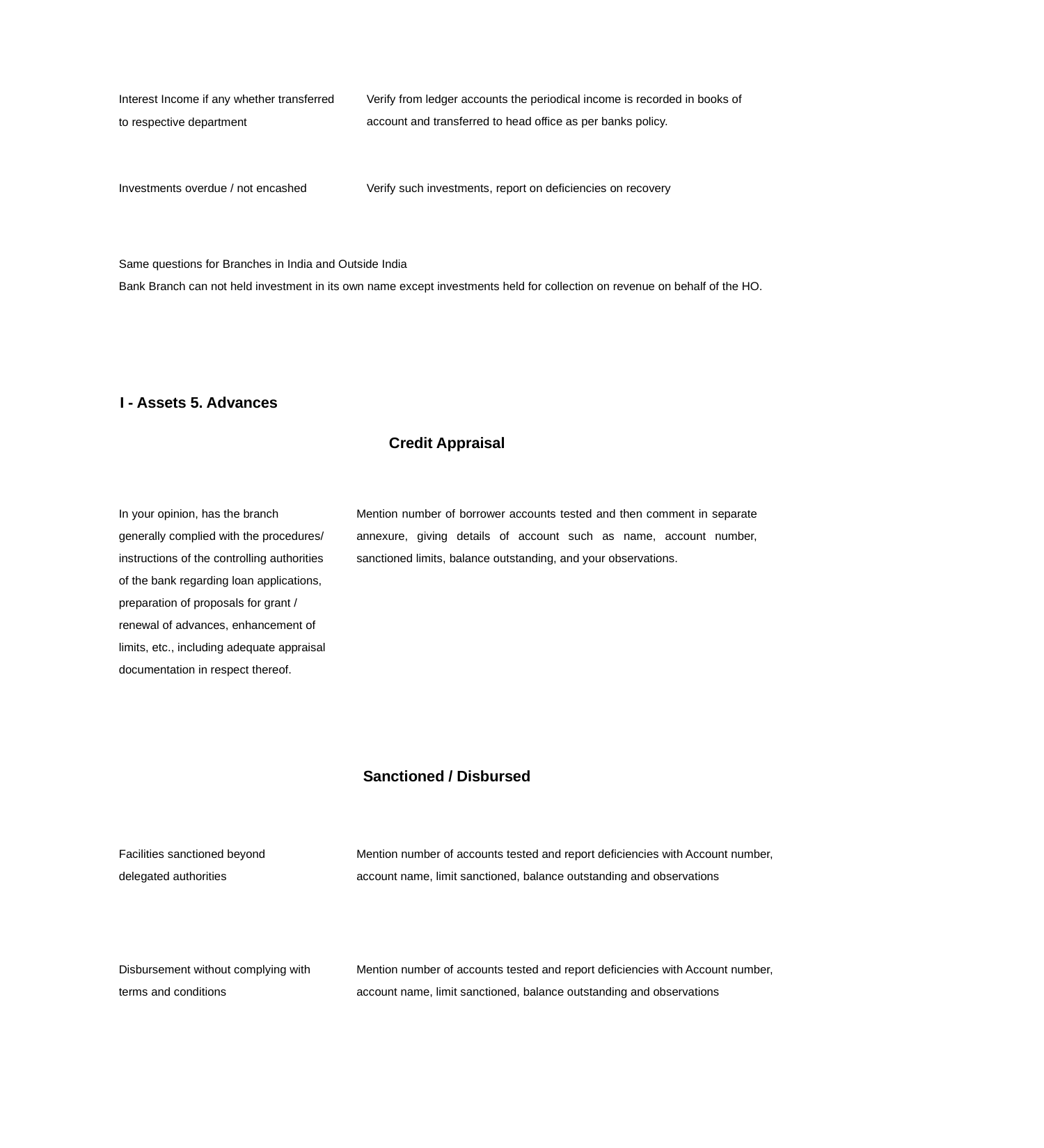

| Interest Income if any whether transferred to respective department | Verify from ledger accounts the periodical income is recorded in books of account and transferred to head office as per banks policy. |
| --- | --- |
| Investments overdue / not encashed | Verify such investments, report on deficiencies on recovery |
| Same questions for Branches in India and Outside India Bank Branch can not held investment in its own name except investments held for collection on revenue on behalf of the HO. |  |
I - Assets 5. Advances
| Credit Appraisal |  |
| --- | --- |
| In your opinion, has the branch generally complied with the procedures/ instructions of the controlling authorities of the bank regarding loan applications, preparation of proposals for grant / renewal of advances, enhancement of limits, etc., including adequate appraisal documentation in respect thereof. | Mention number of borrower accounts tested and then comment in separate annexure, giving details of account such as name, account number, sanctioned limits, balance outstanding, and your observations. |
| Sanctioned / Disbursed |  |
| Facilities sanctioned beyond delegated authorities | Mention number of accounts tested and report deficiencies with Account number, account name, limit sanctioned, balance outstanding and observations |
| Disbursement without complying with terms and conditions | Mention number of accounts tested and report deficiencies with Account number, account name, limit sanctioned, balance outstanding and observations |